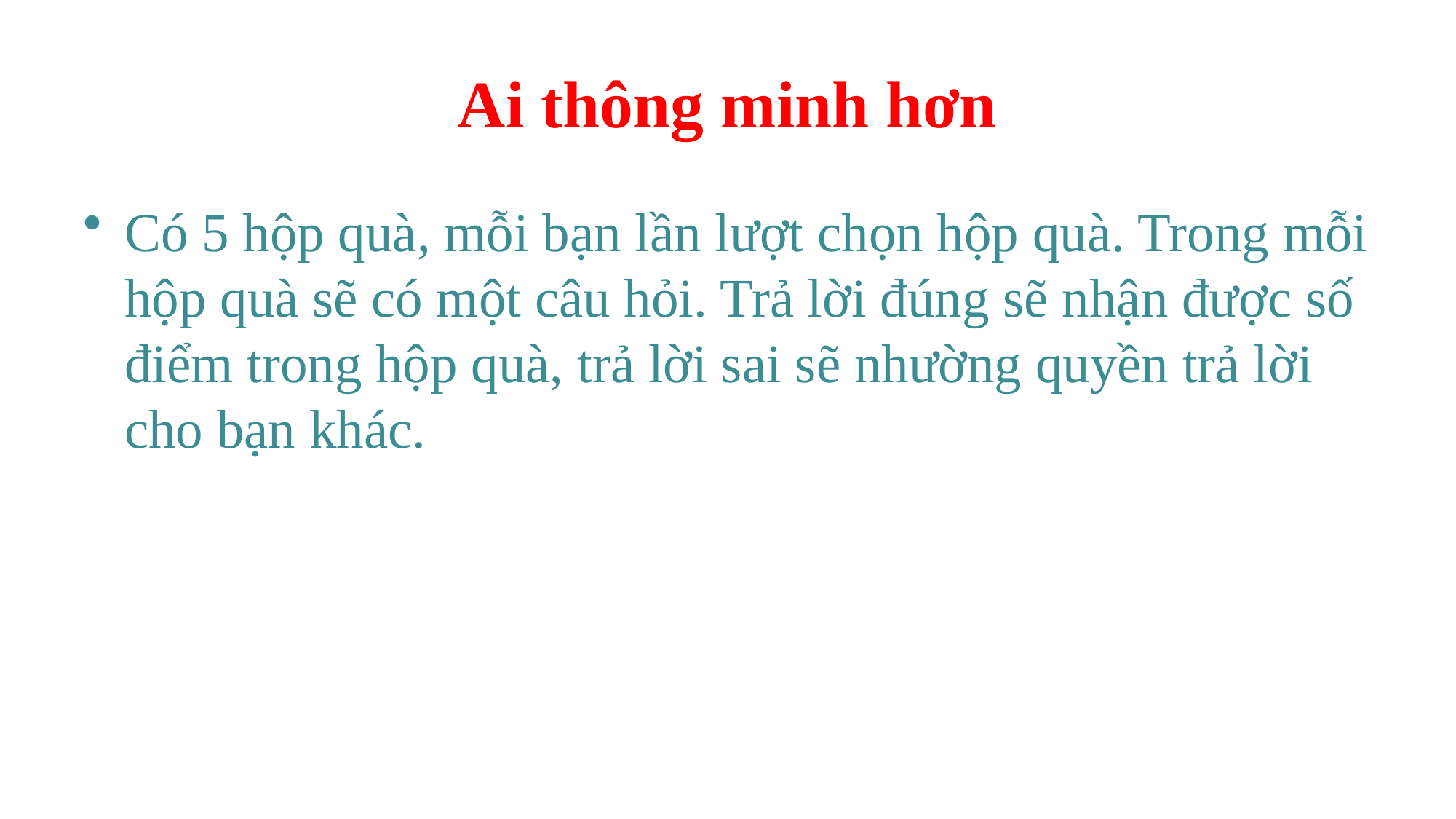

# Ai thông minh hơn
Có 5 hộp quà, mỗi bạn lần lượt chọn hộp quà. Trong mỗi hộp quà sẽ có một câu hỏi. Trả lời đúng sẽ nhận được số điểm trong hộp quà, trả lời sai sẽ nhường quyền trả lời cho bạn khác.